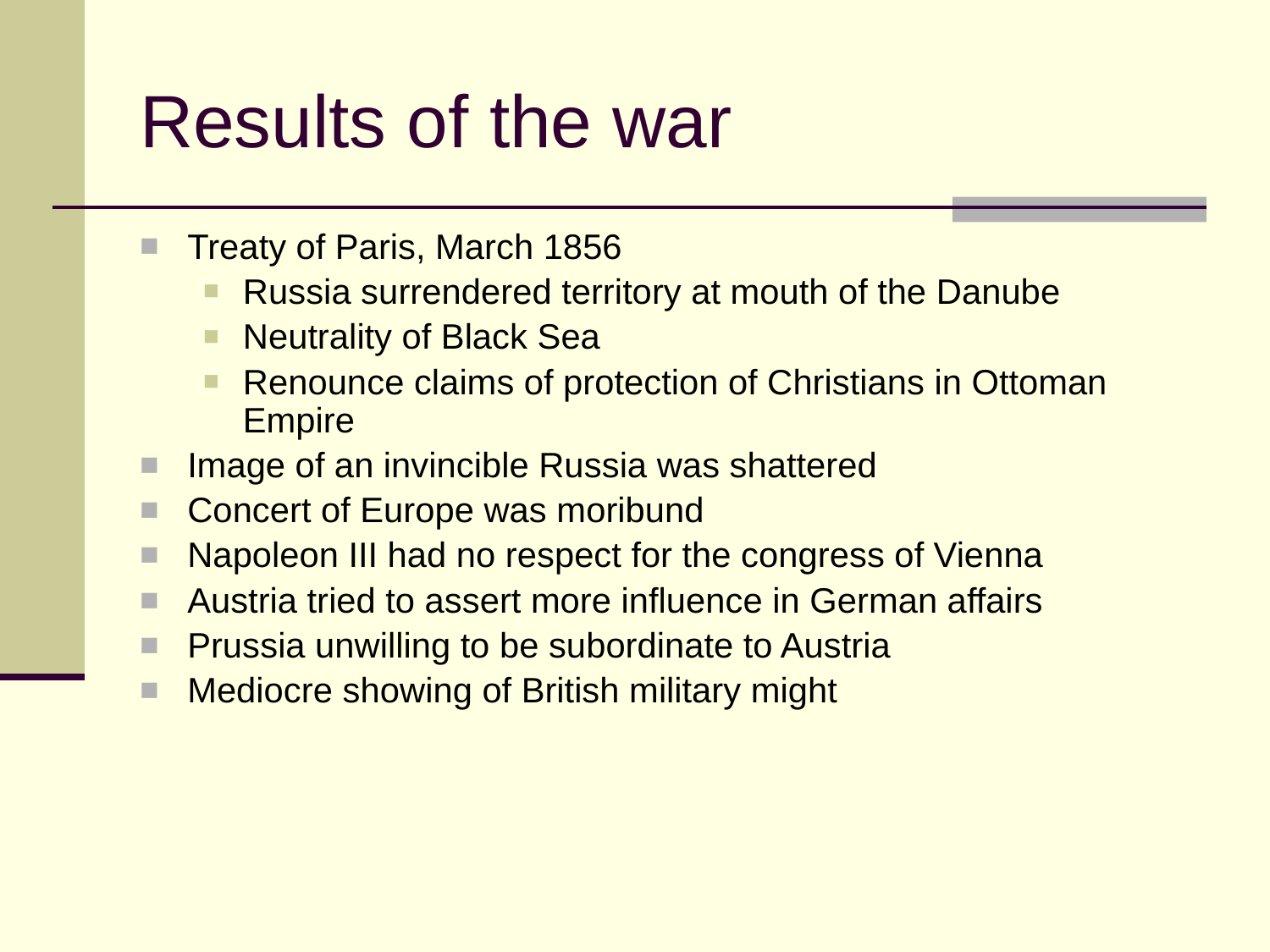

# Results of the war
Treaty of Paris, March 1856
Russia surrendered territory at mouth of the Danube
Neutrality of Black Sea
Renounce claims of protection of Christians in Ottoman Empire
Image of an invincible Russia was shattered
Concert of Europe was moribund
Napoleon III had no respect for the congress of Vienna
Austria tried to assert more influence in German affairs
Prussia unwilling to be subordinate to Austria
Mediocre showing of British military might